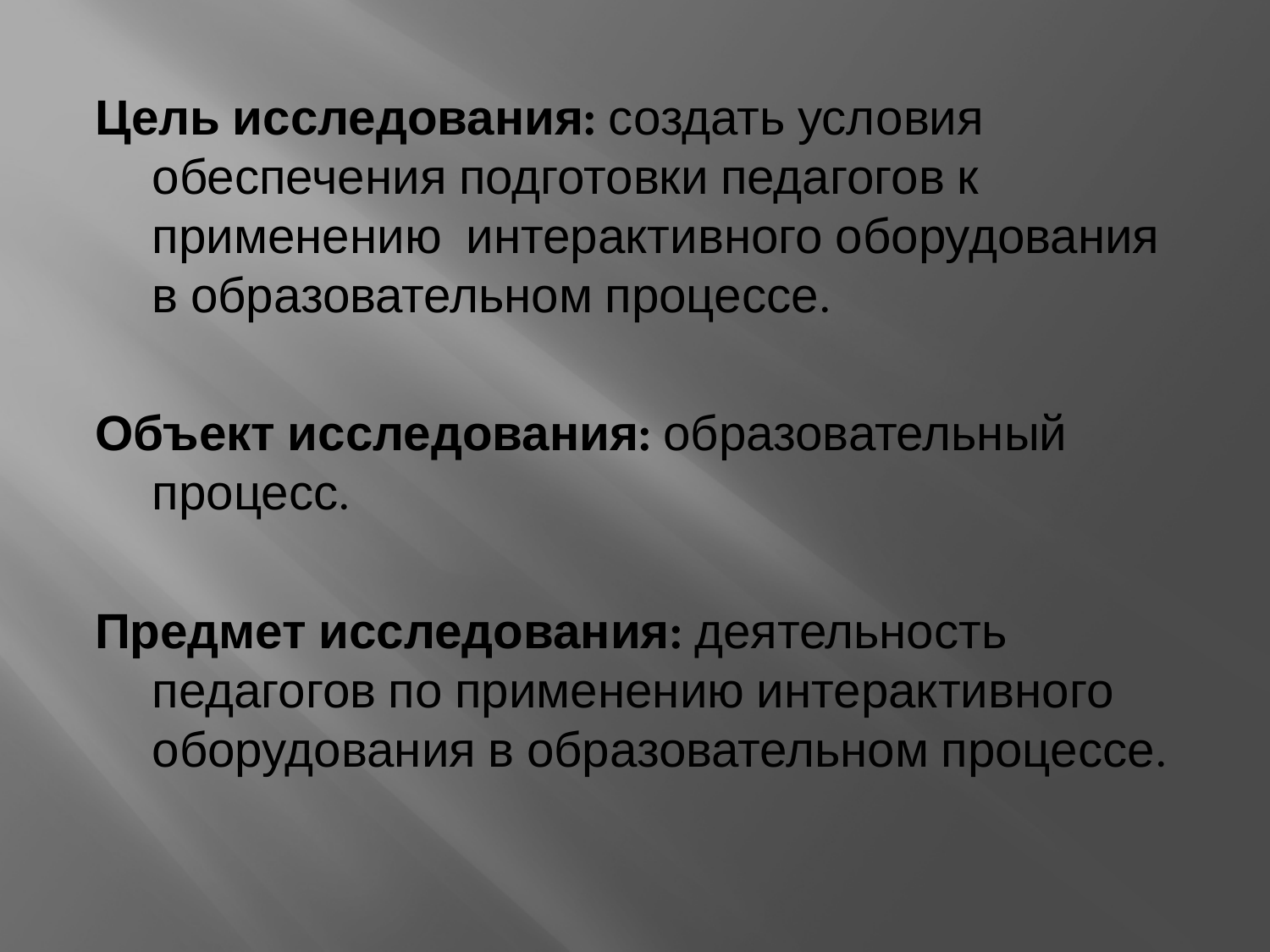

Цель исследования: создать условия обеспечения подготовки педагогов к применению  интерактивного оборудования в образовательном процессе.

Объект исследования: образовательный процесс.

Предмет исследования: деятельность педагогов по применению интерактивного оборудования в образовательном процессе.